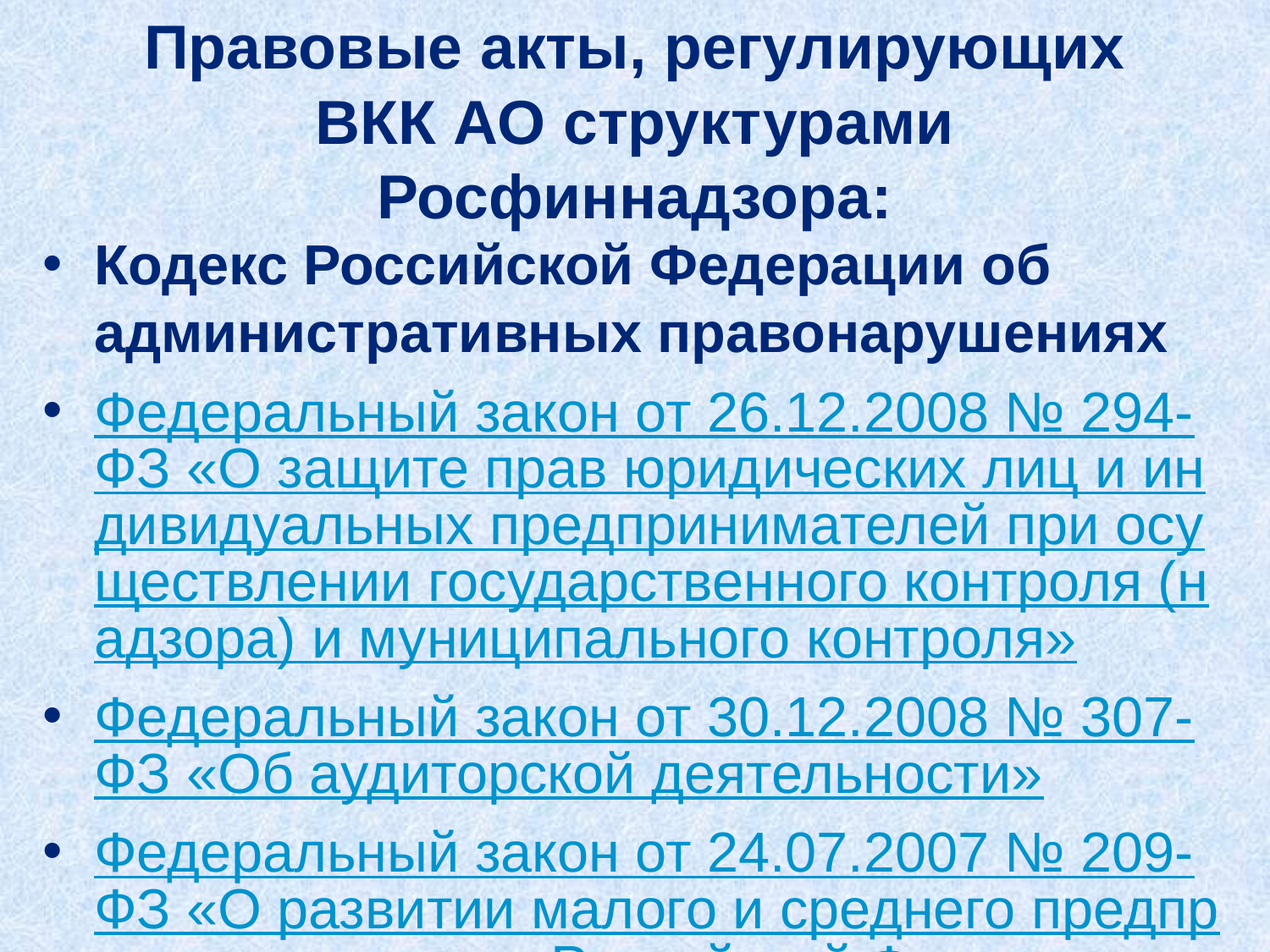

# Правовые акты, регулирующих ВКК АО структурами Росфиннадзора:
Кодекс Российской Федерации об административных правонарушениях
Федеральный закон от 26.12.2008 № 294-ФЗ «О защите прав юридических лиц и индивидуальных предпринимателей при осуществлении государственного контроля (надзора) и муниципального контроля»
Федеральный закон от 30.12.2008 № 307-ФЗ «Об аудиторской деятельности»
Федеральный закон от 24.07.2007 № 209-ФЗ «О развитии малого и среднего предпринимательства в Российской Федерации»